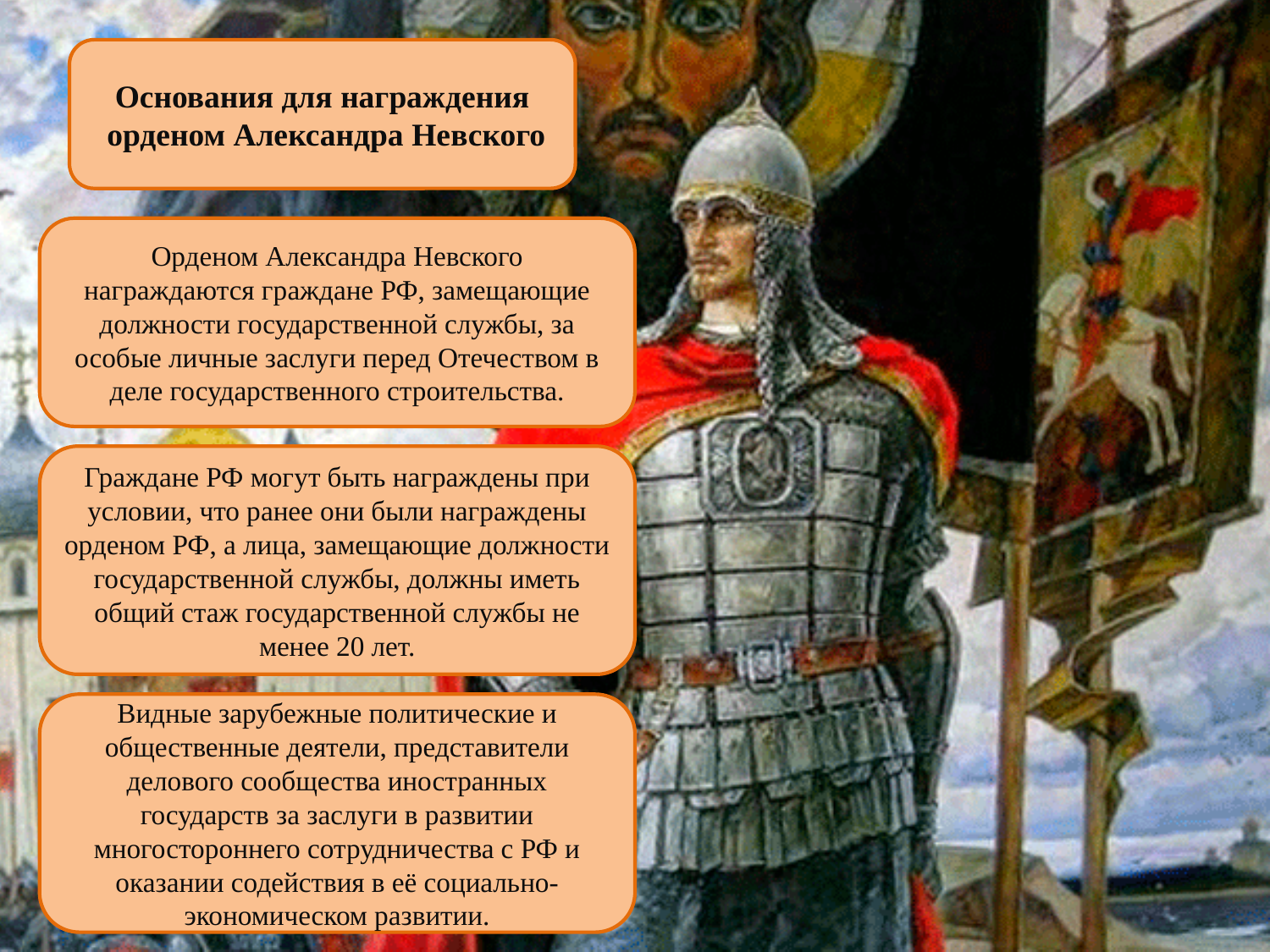

#
Основания для награждения
 орденом Александра Невского
Орденом Александра Невского награждаются граждане РФ, замещающие должности государственной службы, за особые личные заслуги перед Отечеством в деле государственного строительства.

Граждане РФ могут быть награждены при условии, что ранее они были награждены орденом РФ, а лица, замещающие должности государственной службы, должны иметь общий стаж государственной службы не менее 20 лет.
Видные зарубежные политические и общественные деятели, представители делового сообщества иностранных государств за заслуги в развитии многостороннего сотрудничества с РФ и оказании содействия в её социально-экономическом развитии.